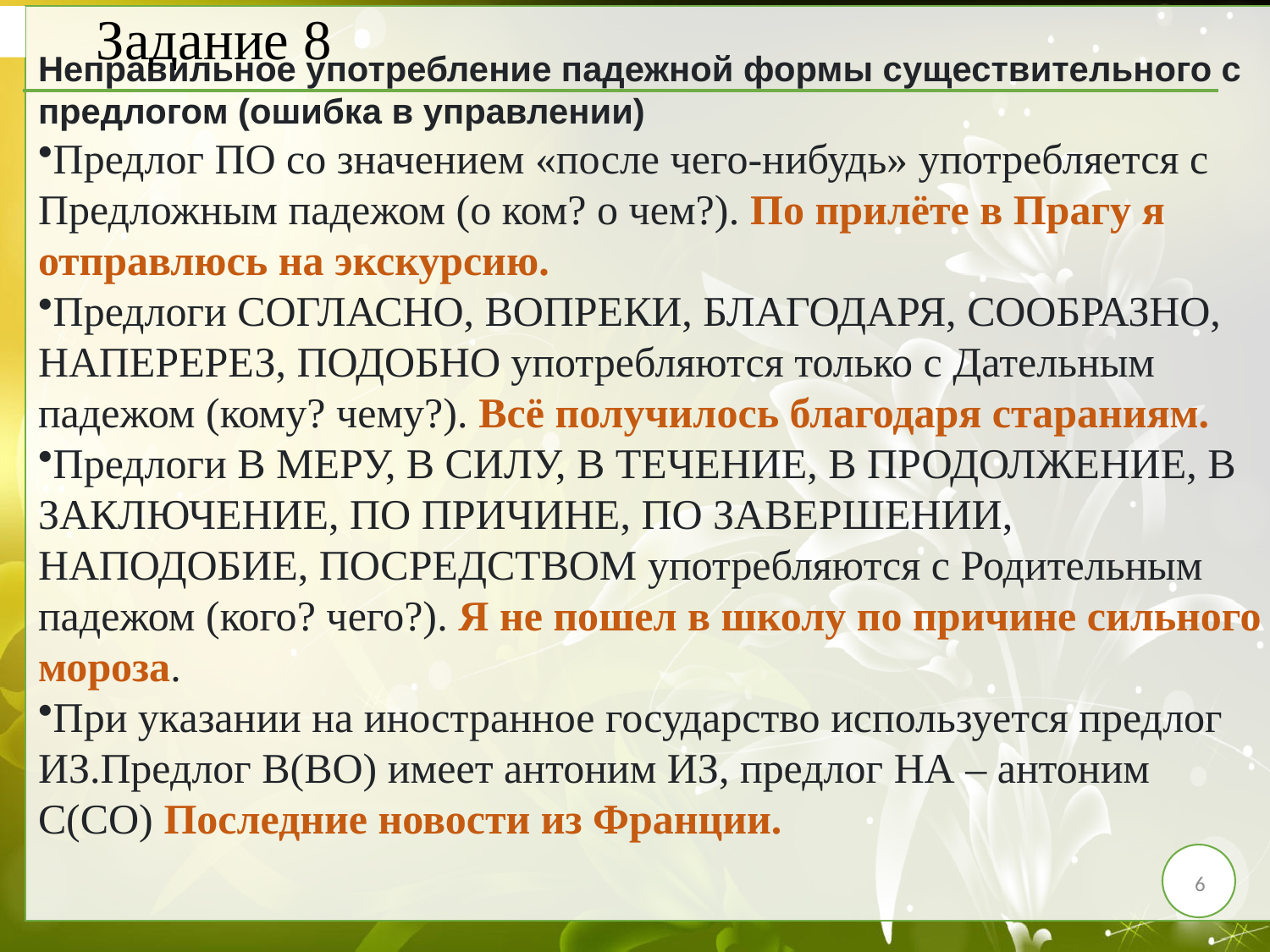

Задание 8

Неправильное употребление падежной формы существительного с предлогом (ошибка в управлении)
Предлог ПО со значением «после чего-нибудь» употребляется с Предложным падежом (о ком? о чем?). По прилёте в Прагу я отправлюсь на экскурсию.
Предлоги СОГЛАСНО, ВОПРЕКИ, БЛАГОДАРЯ, СООБРАЗНО, НАПЕРЕРЕЗ, ПОДОБНО употребляются только с Дательным падежом (кому? чему?). Всё получилось благодаря стараниям.
Предлоги В МЕРУ, В СИЛУ, В ТЕЧЕНИЕ, В ПРОДОЛЖЕНИЕ, В ЗАКЛЮЧЕНИЕ, ПО ПРИЧИНЕ, ПО ЗАВЕРШЕНИИ, НАПОДОБИЕ, ПОСРЕДСТВОМ употребляются с Родительным падежом (кого? чего?). Я не пошел в школу по причине сильного мороза.
При указании на иностранное государство используется предлог ИЗ.Предлог В(ВО) имеет антоним ИЗ, предлог НА – антоним С(СО) Последние новости из Франции.

6